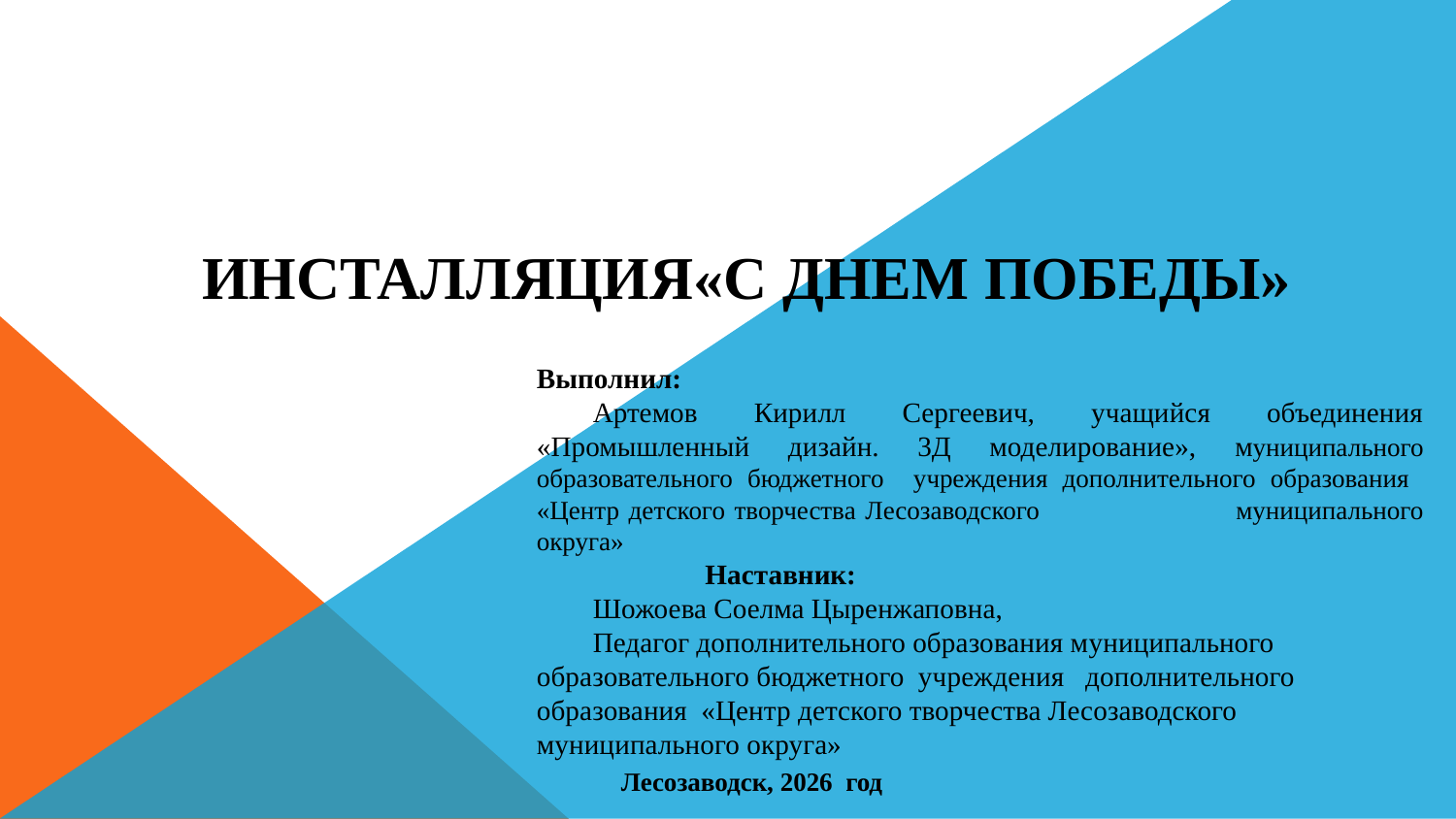

# Инсталляция«с днем победы»
Выполнил:
Артемов Кирилл Сергеевич, учащийся объединения «Промышленный дизайн. 3Д моделирование», муниципального образовательного бюджетного  учреждения дополнительного образования  «Центр детского творчества Лесозаводского                     муниципального округа»
                      Наставник:
Шожоева Соелма Цыренжаповна,
Педагог дополнительного образования муниципального образовательного бюджетного  учреждения   дополнительного образования  «Центр детского творчества Лесозаводского  муниципального округа»

Лесозаводск, 2026  год